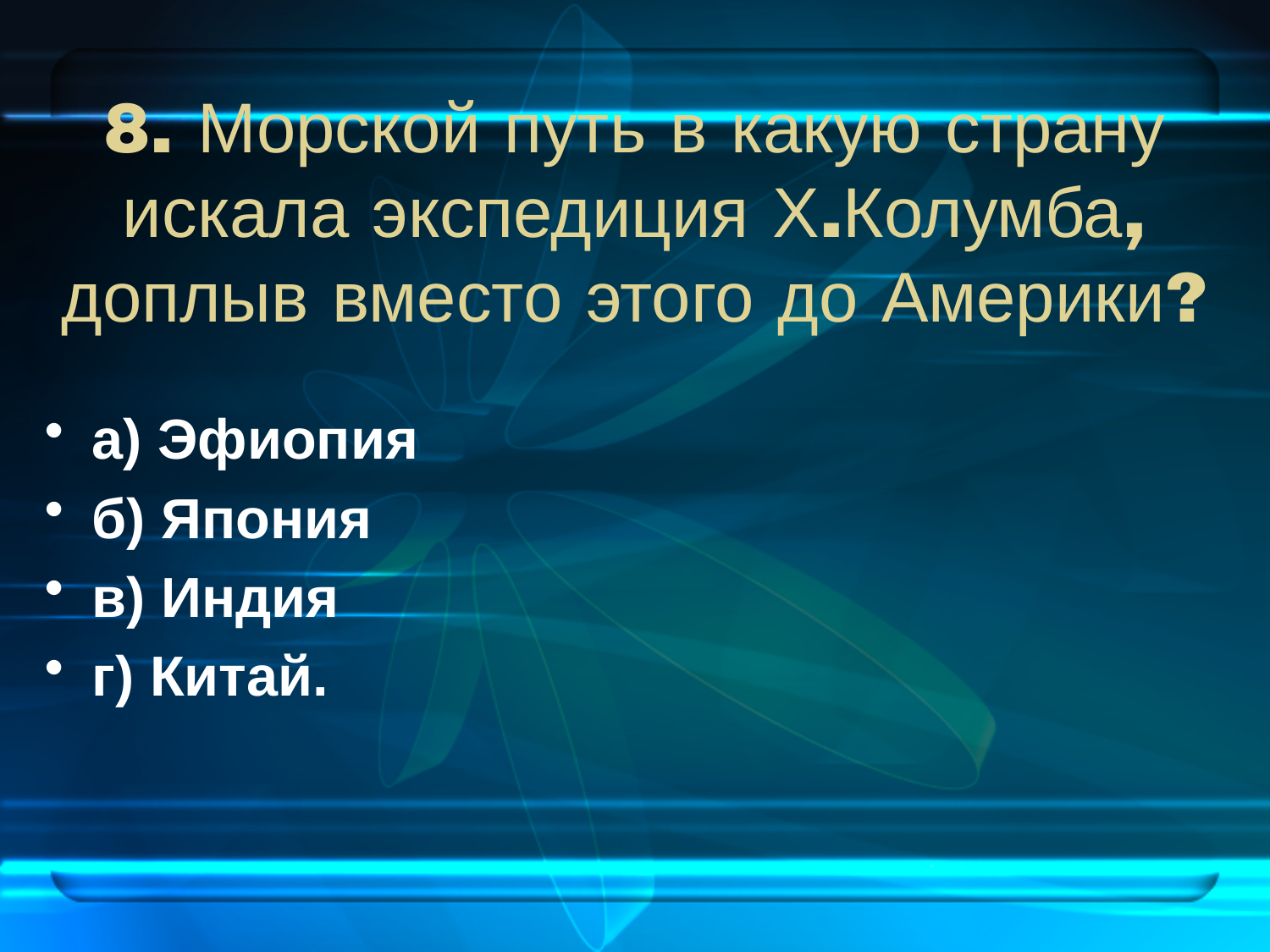

# 8. Морской путь в какую страну искала экспедиция Х.Колумба, доплыв вместо этого до Америки?
а) Эфиопия
б) Япония
в) Индия
г) Китай.